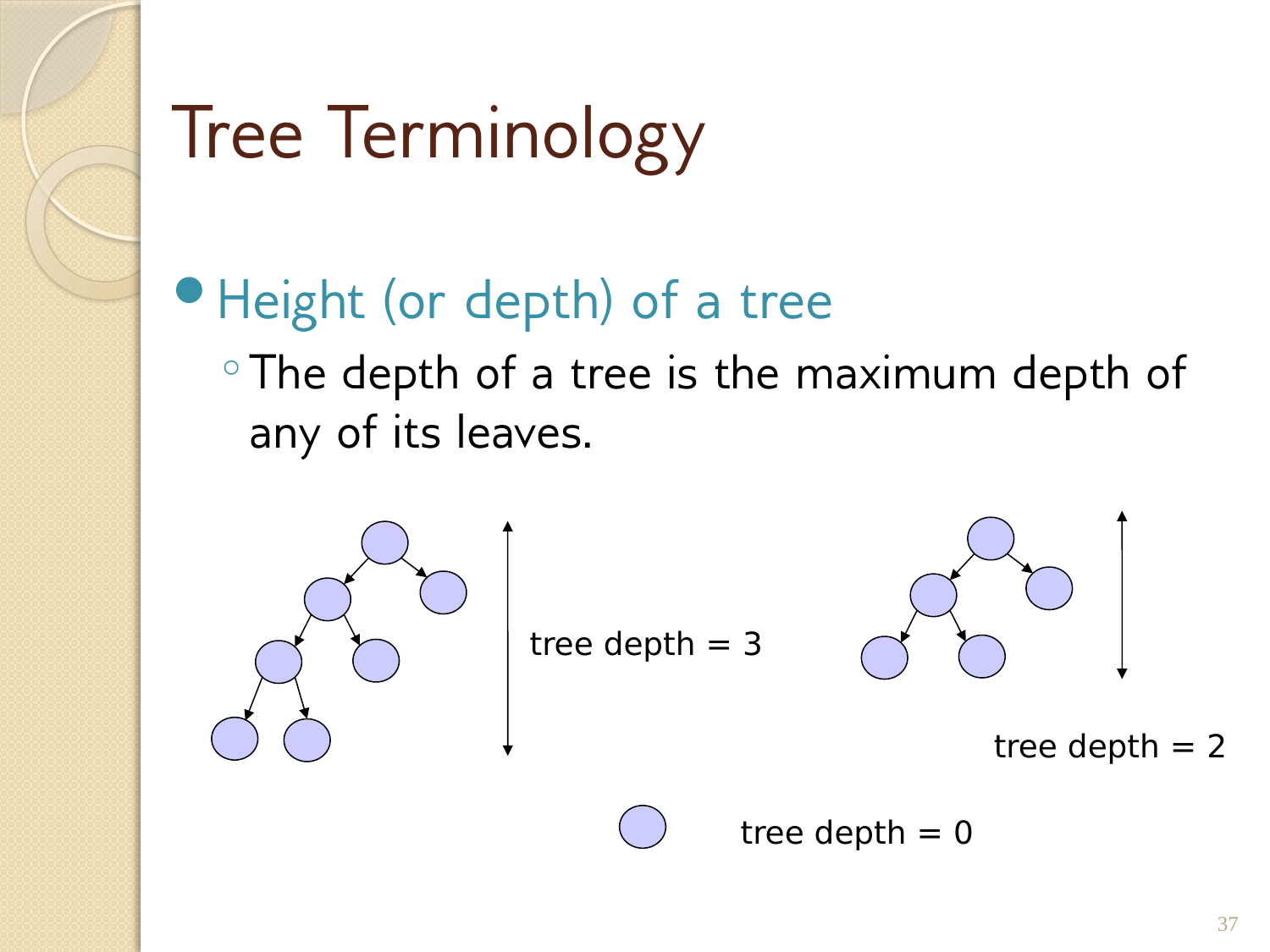

# Tree Terminology
Height (or depth) of a tree
The depth of a tree is the maximum depth of any of its leaves.

tree depth = 3
tree depth = 2

tree depth = 0
37